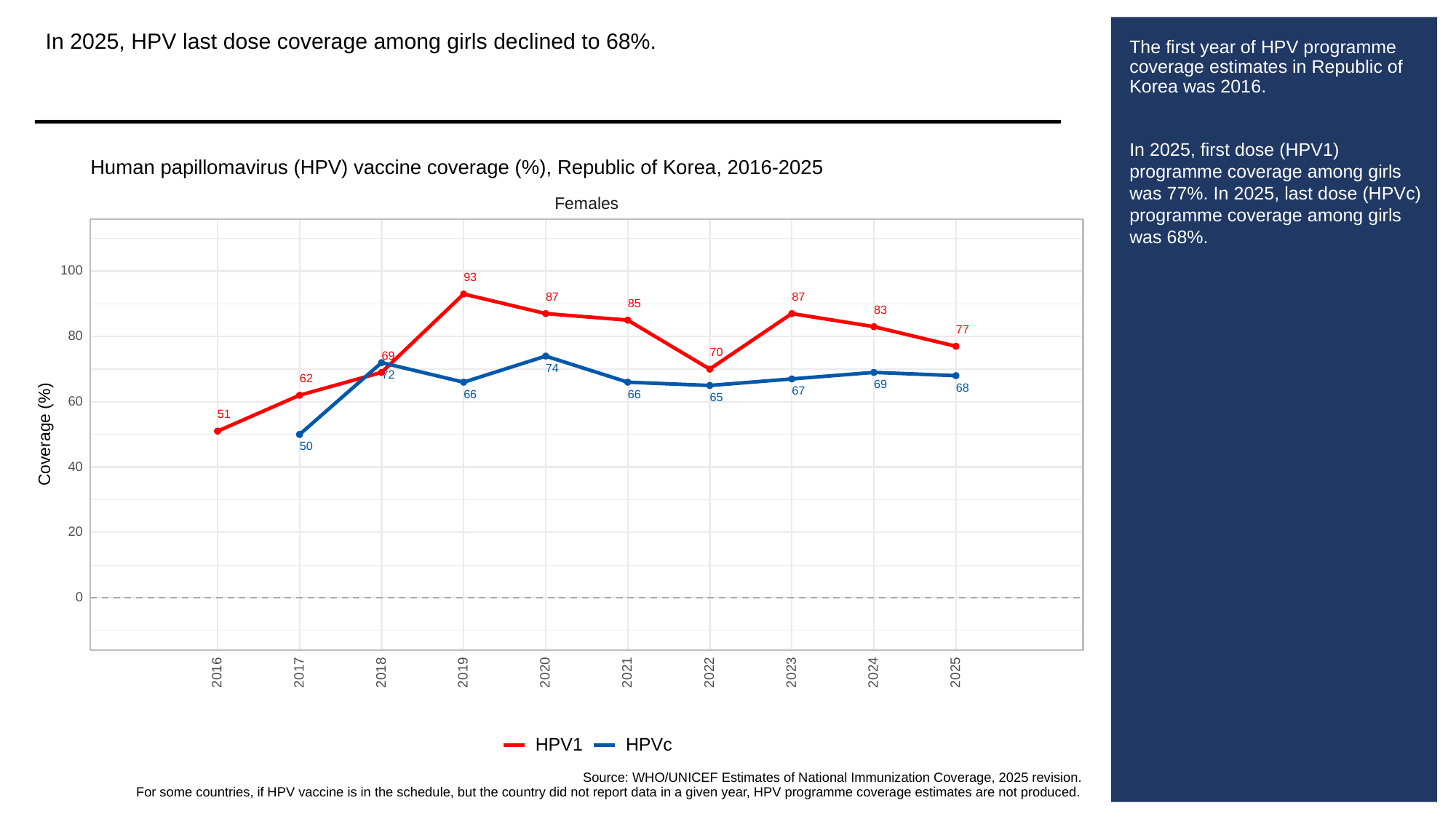

In 2025, HPV last dose coverage among girls declined to 68%.
# The first year of HPV programme coverage estimates in Republic of Korea was 2016.

In 2025, first dose (HPV1) programme coverage among girls was 77%. In 2025, last dose (HPVc) programme coverage among girls was 68%.

Human papillomavirus (HPV) vaccine coverage (%), Republic of Korea, 2016-2025
Females

100

93

87
87

85

83

77
80

70
69

74

72

62

69

68
67
66
66

65
60

51
Coverage (%)

50
40

20

0

2023
2016
2017
2018
2019
2020
2021
2022
2024
2025
HPVc
HPV1

Source: WHO/UNICEF Estimates of National Immunization Coverage, 2025 revision.
For some countries, if HPV vaccine is in the schedule, but the country did not report data in a given year, HPV programme coverage estimates are not produced.